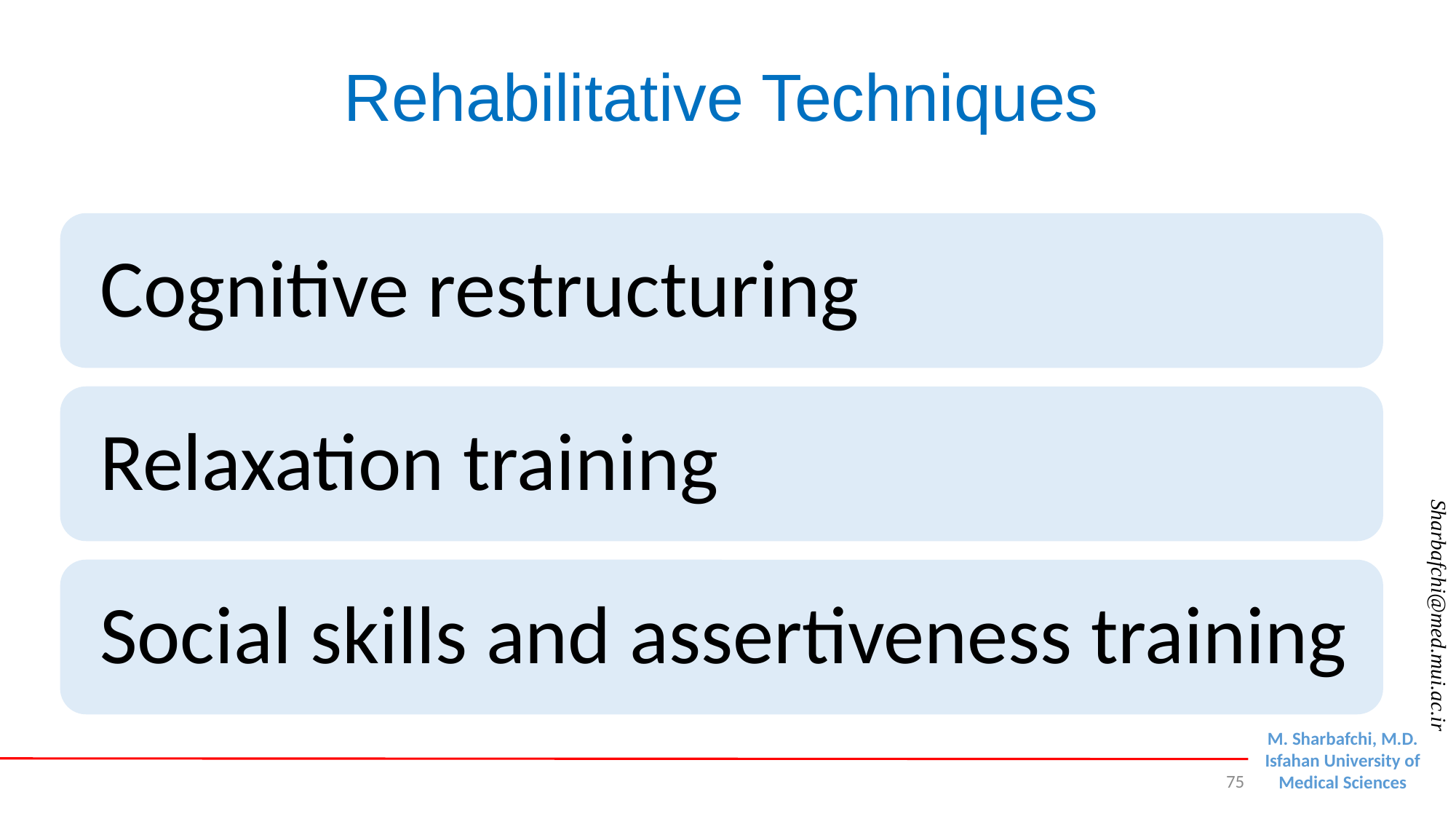

# Rehabilitative Techniques
Cognitive restructuring
Relaxation training
Social skills and assertiveness training
75